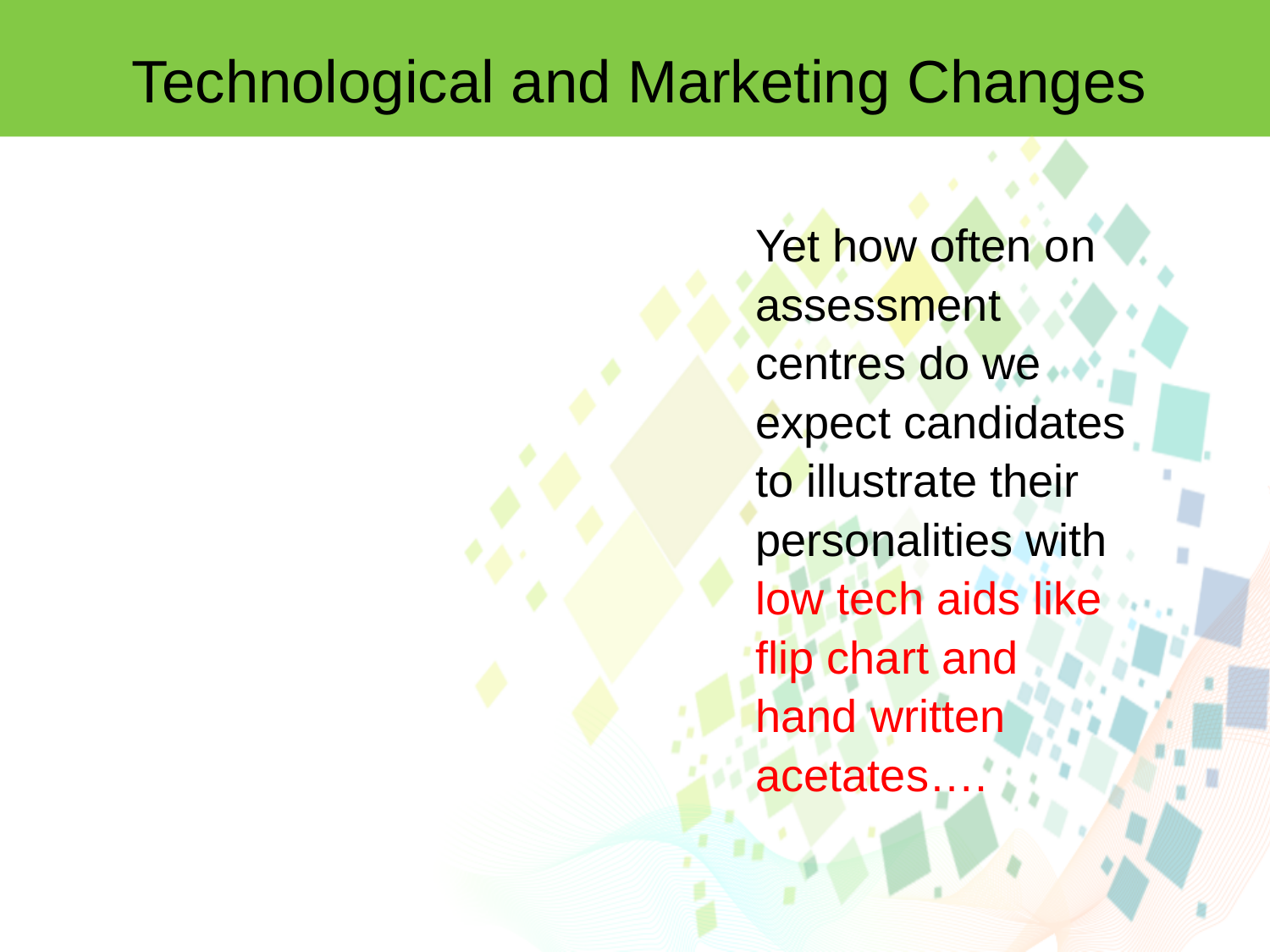

Technological and Marketing Changes
Yet how often on assessment centres do we expect candidates to illustrate their personalities with low tech aids like flip chart and hand written acetates….